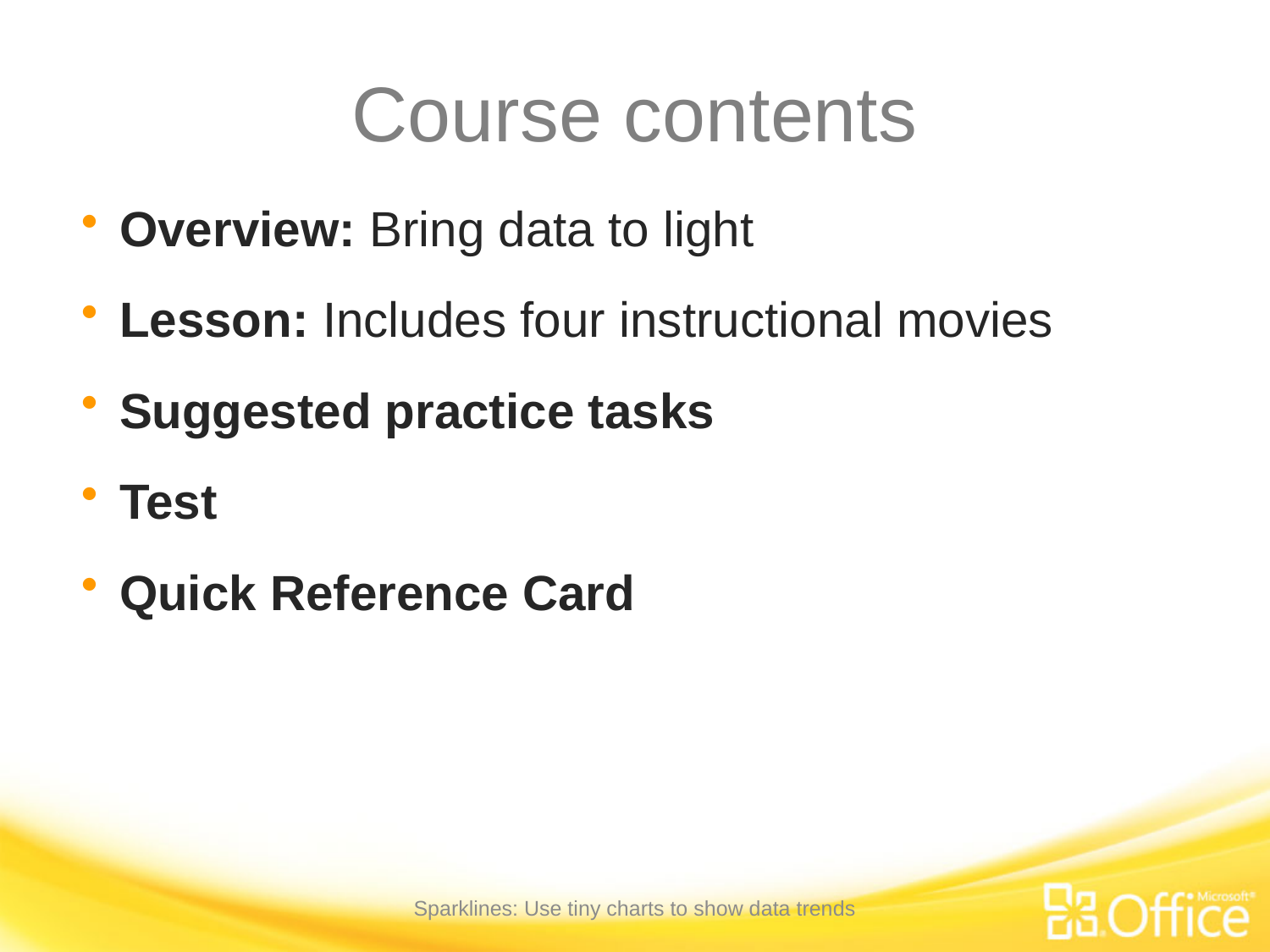

# Course contents
Overview: Bring data to light
Lesson: Includes four instructional movies
Suggested practice tasks
Test
Quick Reference Card

Sparklines: Use tiny charts to show data trends